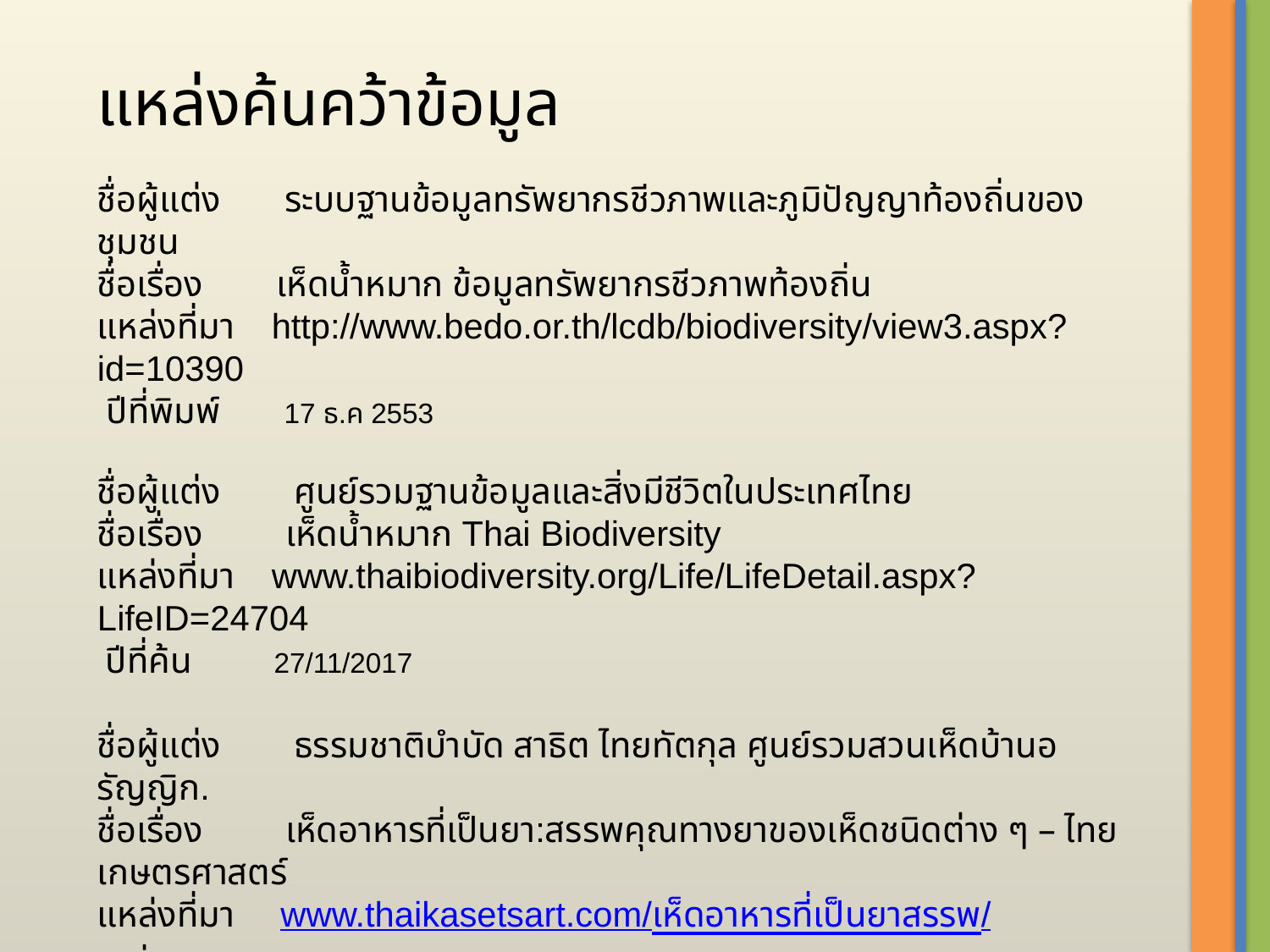

แหล่งค้นคว้าข้อมูล

ชื่อผู้แต่ง       ระบบฐานข้อมูลทรัพยากรชีวภาพและภูมิปัญญาท้องถิ่นของชุมชน
ชื่อเรื่อง        เห็ดน้ำหมาก ข้อมูลทรัพยากรชีวภาพท้องถิ่น
แหล่งที่มา    http://www.bedo.or.th/lcdb/biodiversity/view3.aspx?id=10390
 ปีที่พิมพ์       17 ธ.ค 2553

ชื่อผู้แต่ง        ศูนย์รวมฐานข้อมูลและสิ่งมีชีวิตในประเทศไทย
ชื่อเรื่อง         เห็ดน้ำหมาก Thai Biodiversity
แหล่งที่มา    www.thaibiodiversity.org/Life/LifeDetail.aspx?LifeID=24704
 ปีที่ค้น         27/11/2017

ชื่อผู้แต่ง        ธรรมชาติบำบัด สาธิต ไทยทัตกุล ศูนย์รวมสวนเห็ดบ้านอรัญญิก.
ชื่อเรื่อง         เห็ดอาหารที่เป็นยา:สรรพคุณทางยาของเห็ดชนิดต่าง ๆ – ไทยเกษตรศาสตร์
แหล่งที่มา     www.thaikasetsart.com/เห็ดอาหารที่เป็นยาสรรพ/
 ปีที่พิมพ์        31 ส.ค. 255